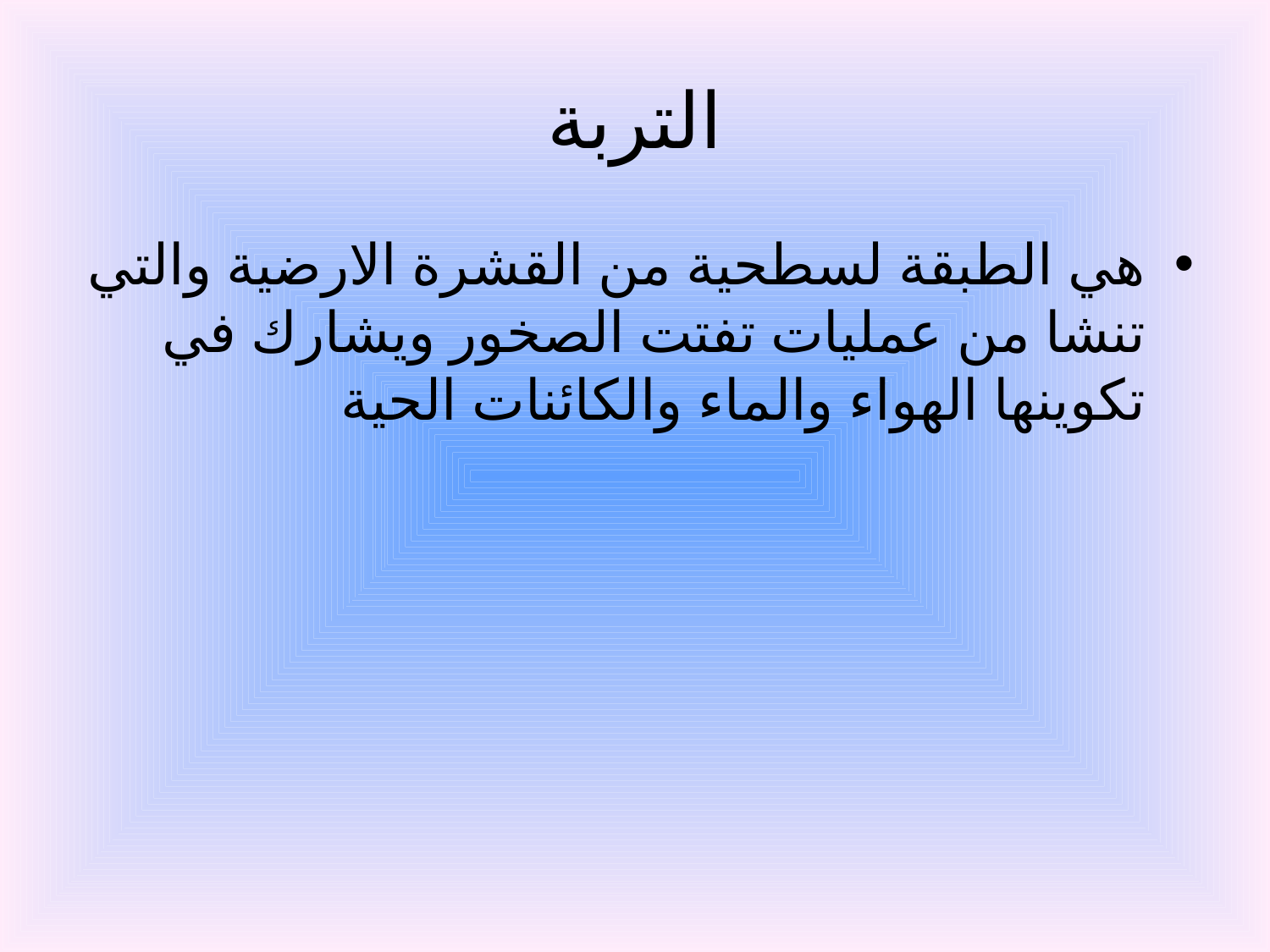

# التربة
هي الطبقة لسطحية من القشرة الارضية والتي تنشا من عمليات تفتت الصخور ويشارك في تكوينها الهواء والماء والكائنات الحية